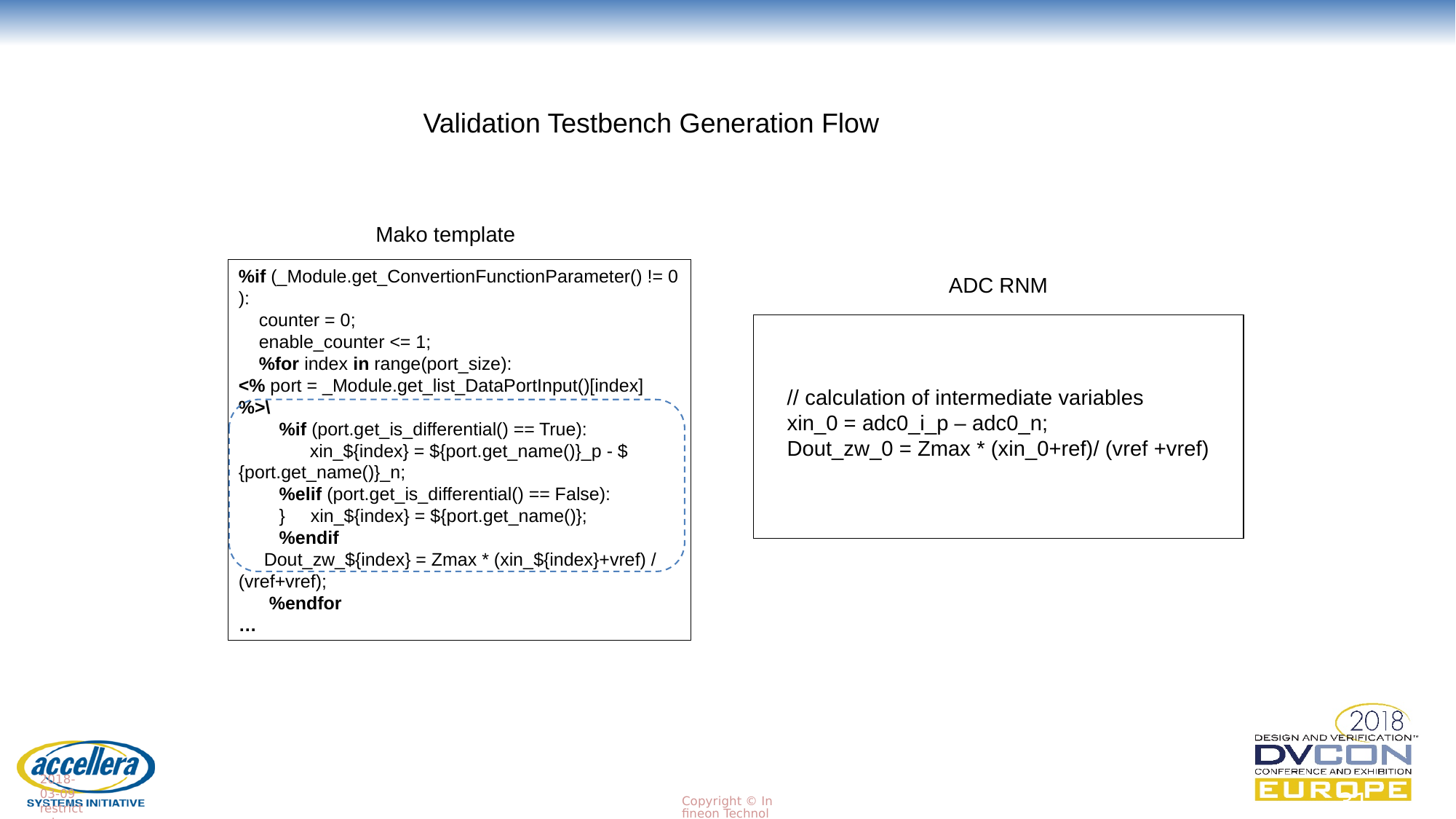

Validation Testbench Generation Flow
Mako template
%if (_Module.get_ConvertionFunctionParameter() != 0 ):
    counter = 0;
    enable_counter <= 1;
    %for index in range(port_size):
<% port = _Module.get_list_DataPortInput()[index] %>\
        %if (port.get_is_differential() == True):
              xin_${index} = ${port.get_name()}_p - ${port.get_name()}_n;
        %elif (port.get_is_differential() == False):
        }     xin_${index} = ${port.get_name()};
        %endif
     Dout_zw_${index} = Zmax * (xin_${index}+vref) / (vref+vref);
      %endfor
…
ADC RNM

// calculation of intermediate variables
xin_0 = adc0_i_p – adc0_n;
Dout_zw_0 = Zmax * (xin_0+ref)/ (vref +vref)

2018-03-09   restricted
Copyright © Infineon Technologies AG 2018. All rights reserved.
31